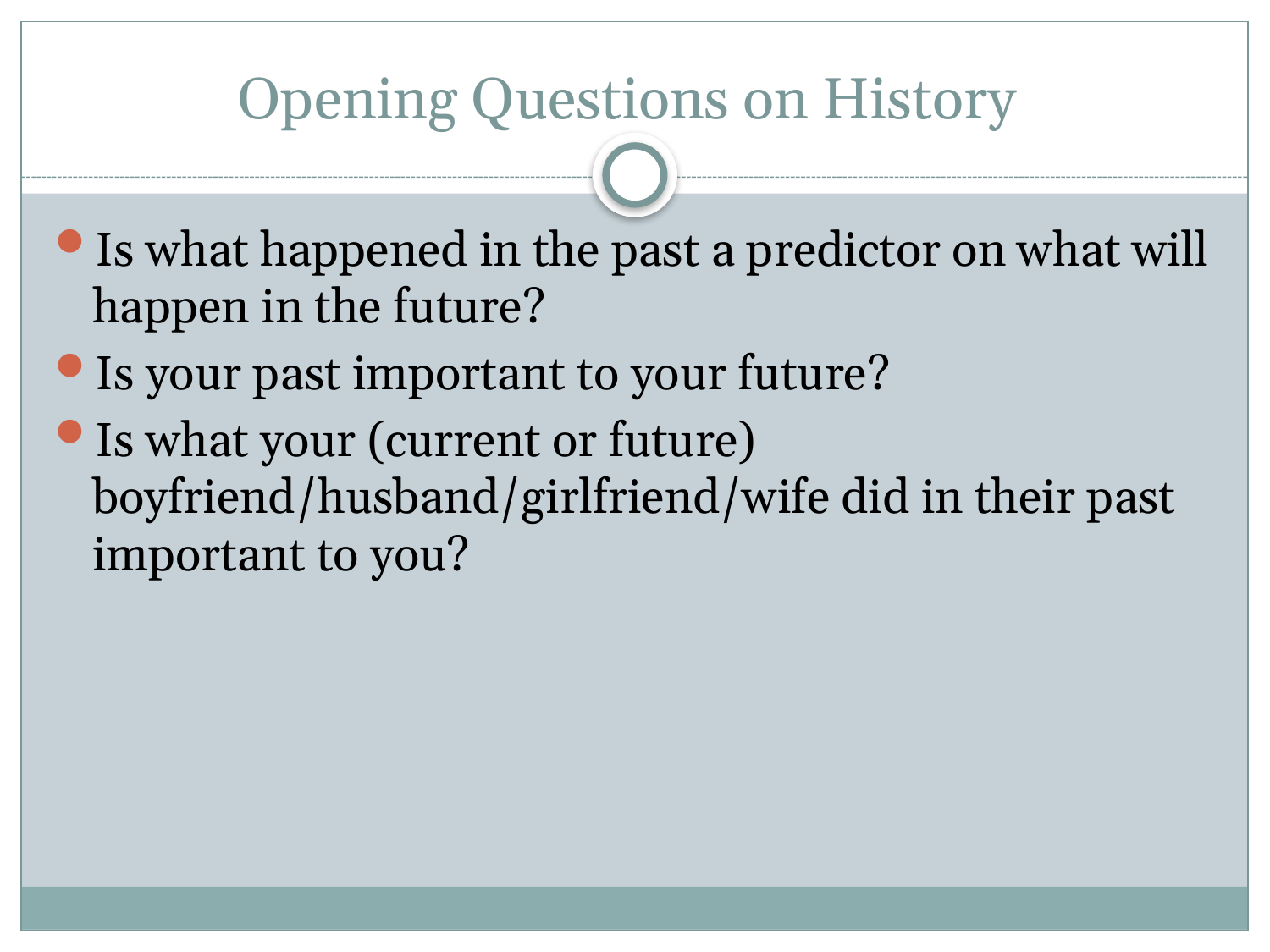

# Opening Questions on History
Is what happened in the past a predictor on what will happen in the future?
Is your past important to your future?
Is what your (current or future) boyfriend/husband/girlfriend/wife did in their past important to you?